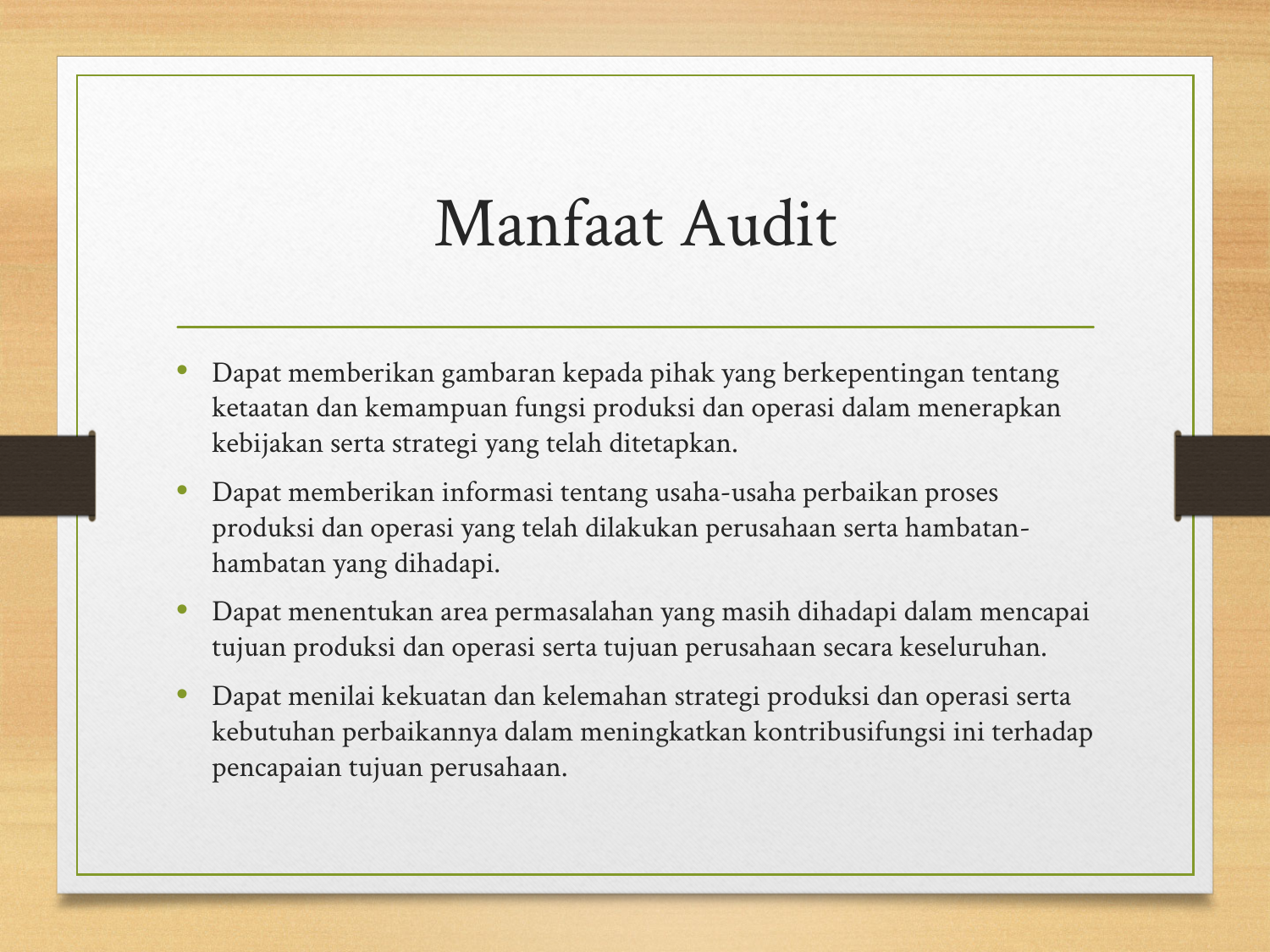

# Manfaat Audit
Dapat memberikan gambaran kepada pihak yang berkepentingan tentang ketaatan dan kemampuan fungsi produksi dan operasi dalam menerapkan kebijakan serta strategi yang telah ditetapkan.
Dapat memberikan informasi tentang usaha-usaha perbaikan proses produksi dan operasi yang telah dilakukan perusahaan serta hambatan-hambatan yang dihadapi.
Dapat menentukan area permasalahan yang masih dihadapi dalam mencapai tujuan produksi dan operasi serta tujuan perusahaan secara keseluruhan.
Dapat menilai kekuatan dan kelemahan strategi produksi dan operasi serta kebutuhan perbaikannya dalam meningkatkan kontribusifungsi ini terhadap pencapaian tujuan perusahaan.